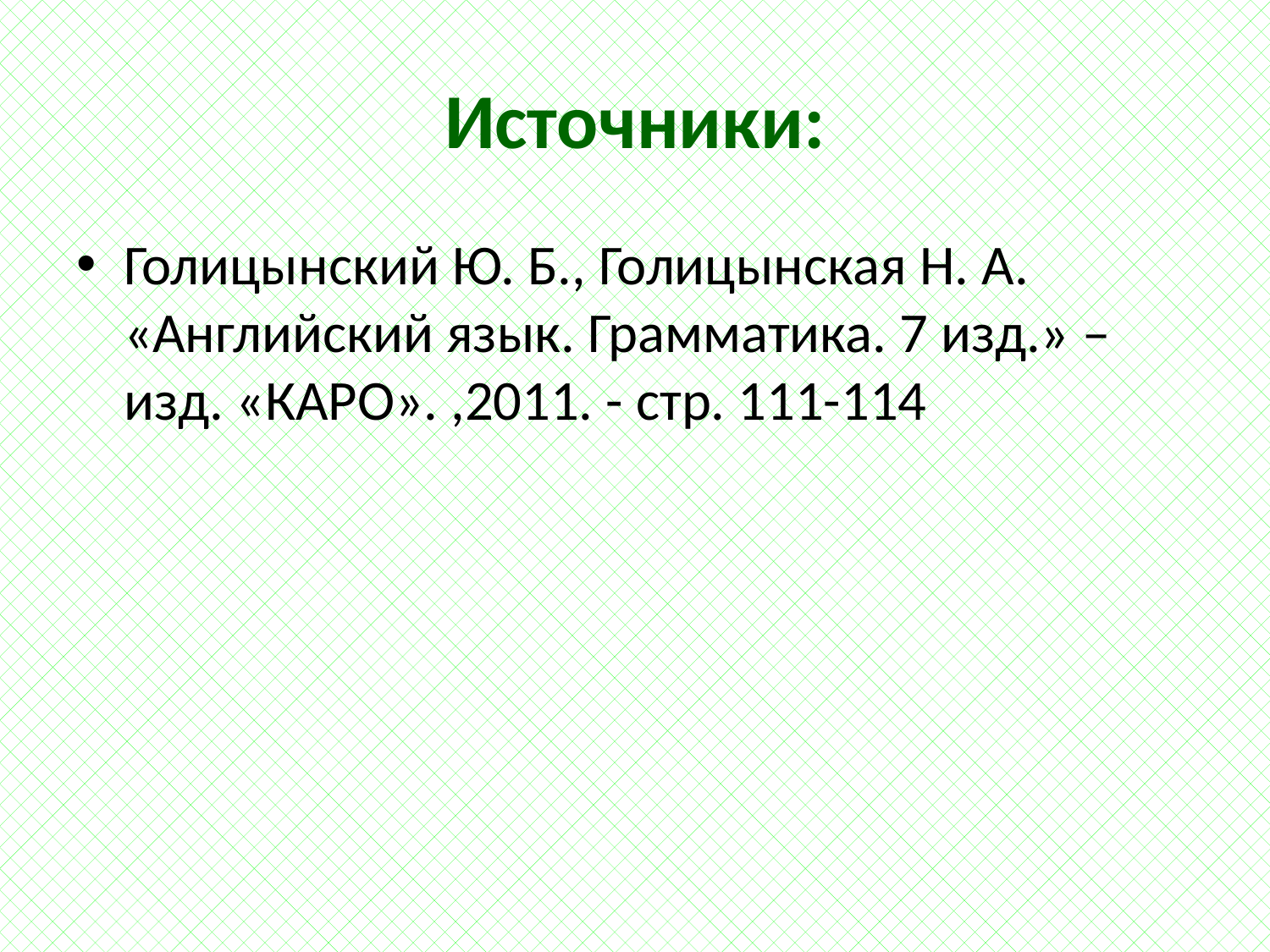

# Источники:
Голицынский Ю. Б., Голицынская Н. А. «Английский язык. Грамматика. 7 изд.» – изд. «КАРО». ,2011. - стр. 111-114